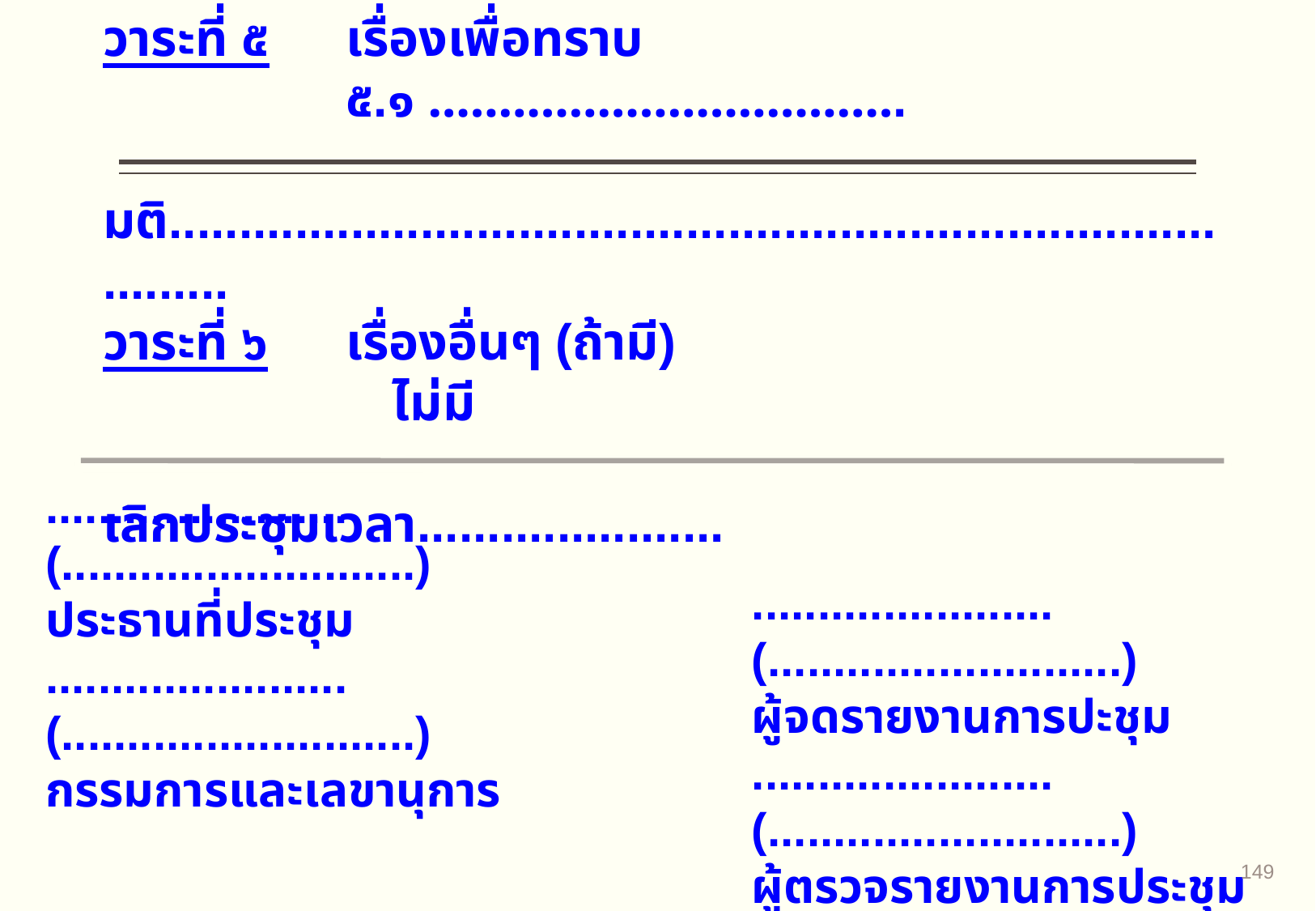

วาระที่ ๕	เรื่องเพื่อทราบ
		๕.๑ …………………………….
                      มติ....................................................................................
วาระที่ ๖	เรื่องอื่นๆ (ถ้ามี)
                      ไม่มี

เลิกประชุมเวลา......................
.......................
(...........................)
ประธานที่ประชุม
.......................
(...........................)
กรรมการและเลขานุการ
.......................
(...........................)
ผู้จดรายงานการปะชุม
.......................
(...........................)
ผู้ตรวจรายงานการประชุม
149